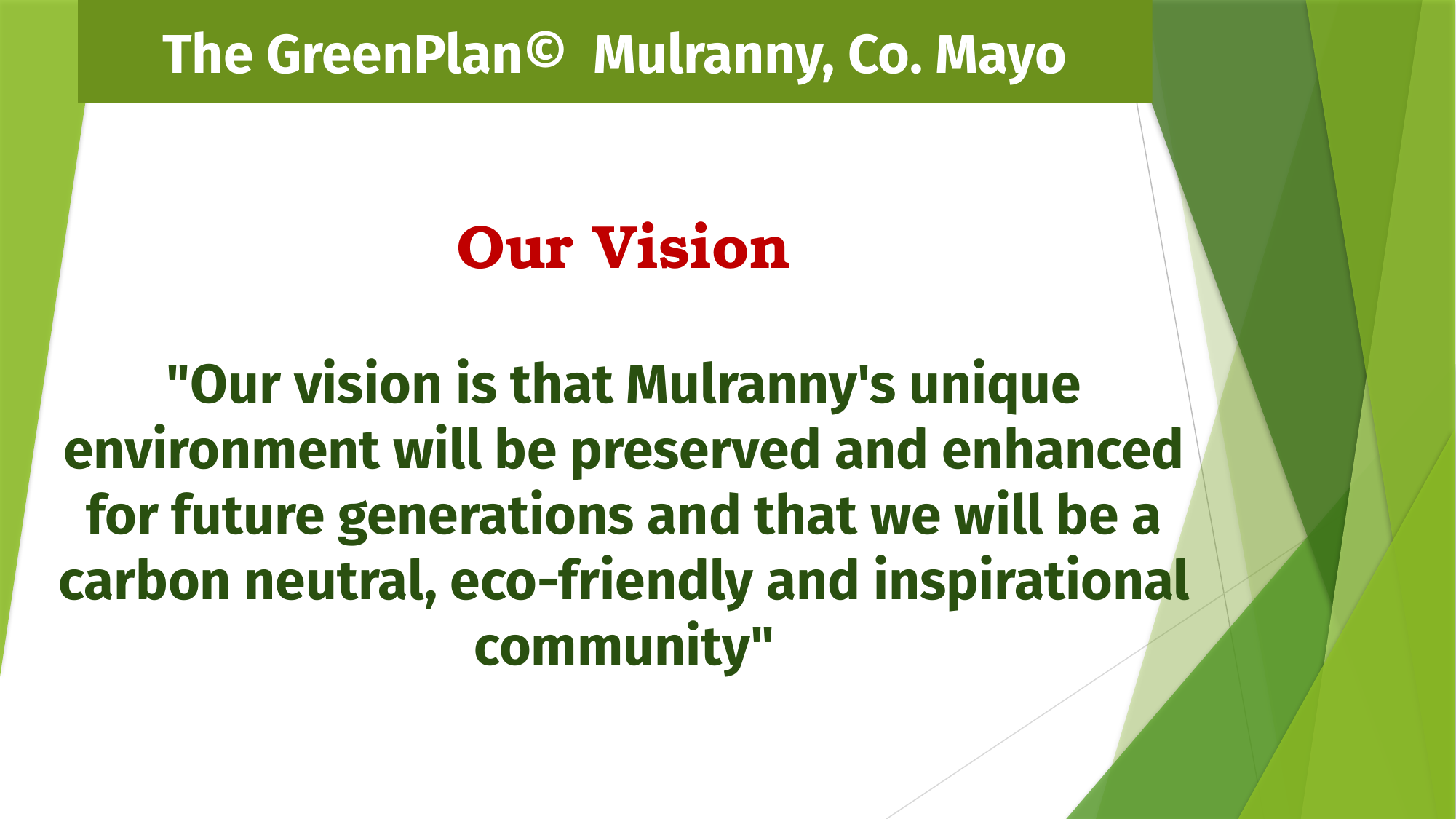

# The GreenPlan©  Mulranny, Co. Mayo
Our Vision
"Our vision is that Mulranny's unique environment will be preserved and enhanced for future generations and that we will be a carbon neutral, eco-friendly and inspirational community"